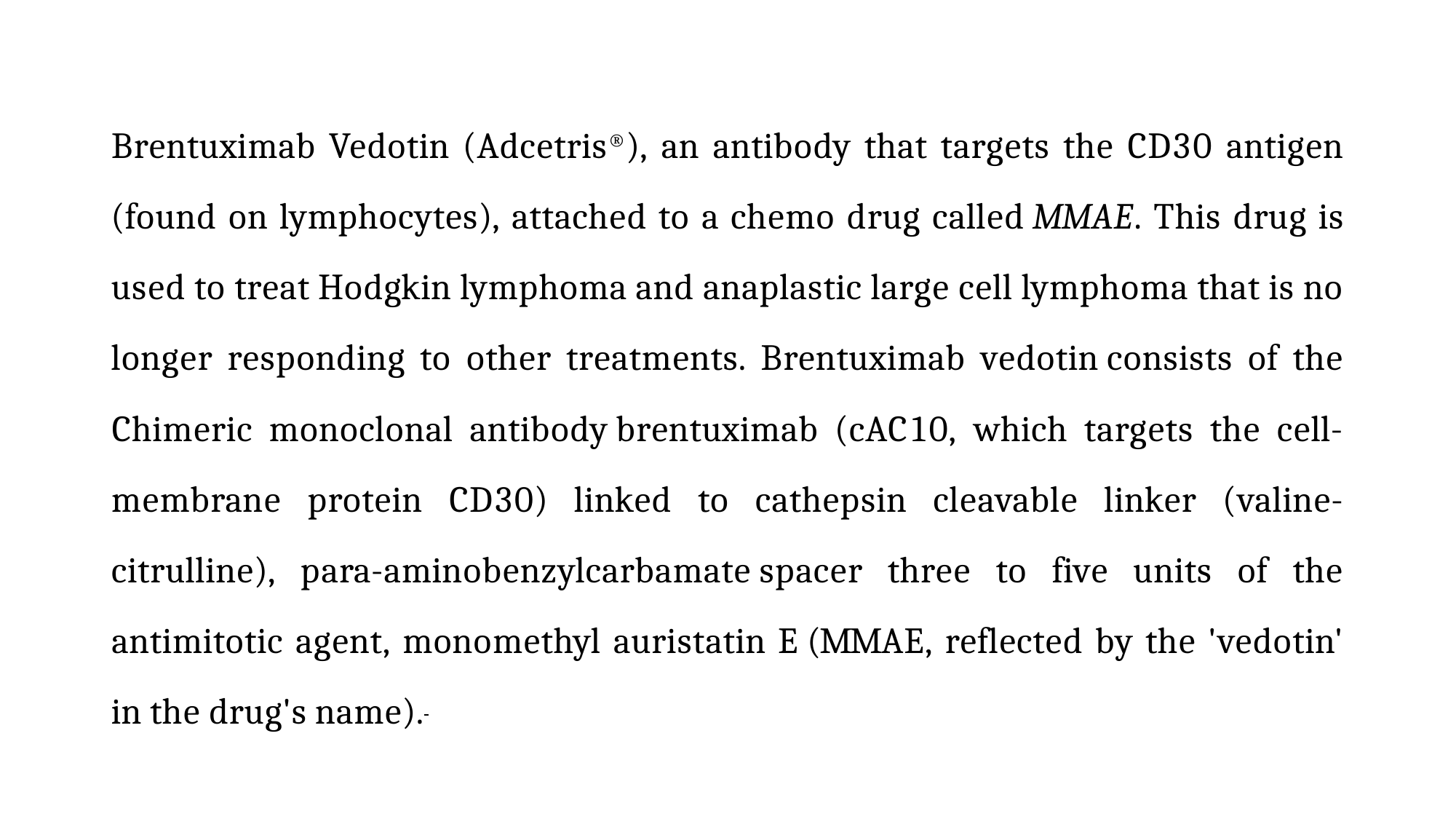

Brentuximab Vedotin (Adcetris®), an antibody that targets the CD30 antigen (found on lymphocytes), attached to a chemo drug called MMAE. This drug is used to treat Hodgkin lymphoma and anaplastic large cell lymphoma that is no longer responding to other treatments. Brentuximab vedotin consists of the Chimeric monoclonal antibody brentuximab (cAC10, which targets the cell-membrane protein CD30) linked to cathepsin cleavable linker (valine-citrulline), para-aminobenzylcarbamate spacer three to five units of the antimitotic agent, monomethyl auristatin E (MMAE, reflected by the 'vedotin' in the drug's name).